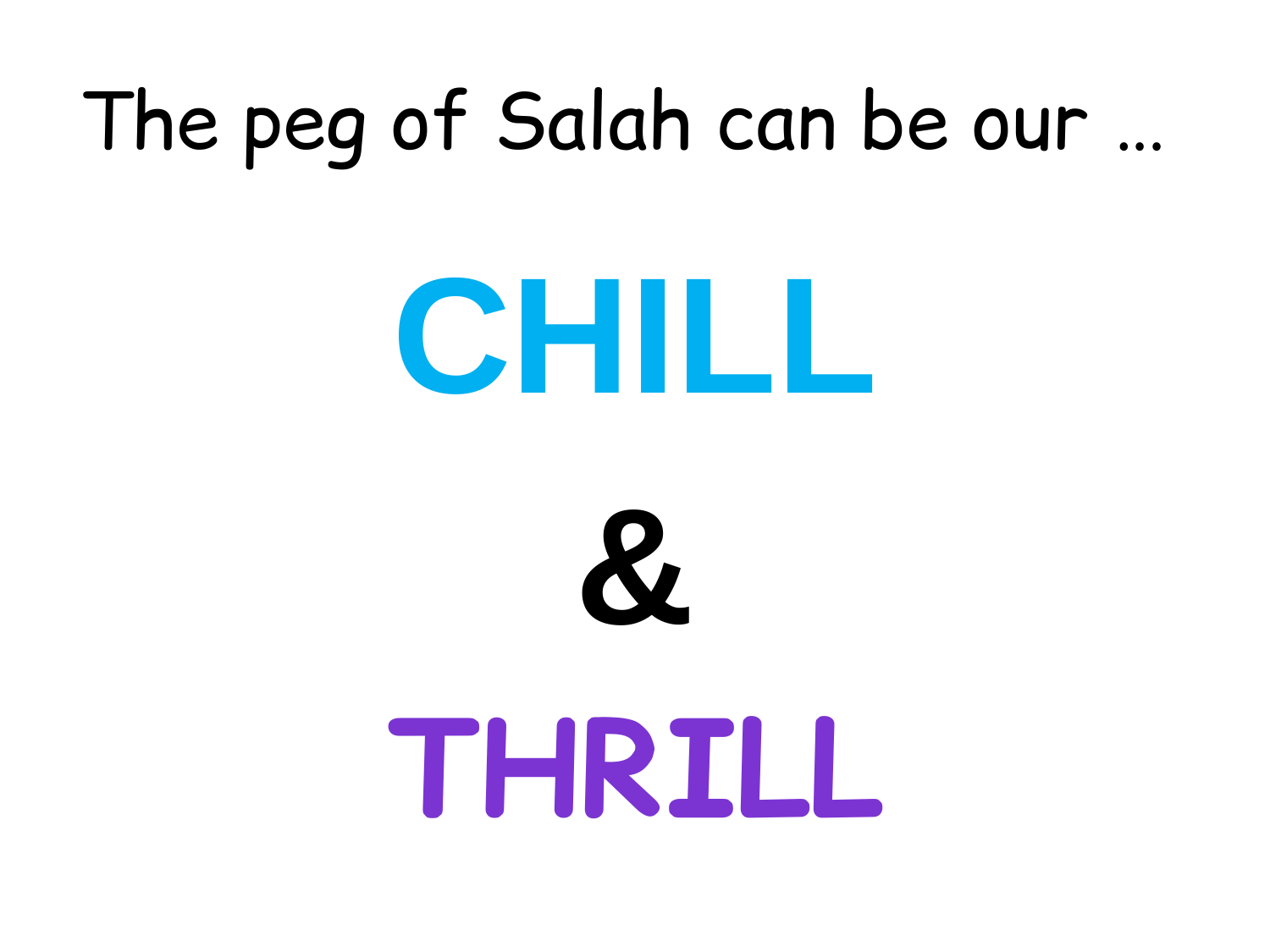

# The peg of Salah can be our …
CHILL
&
THRILL